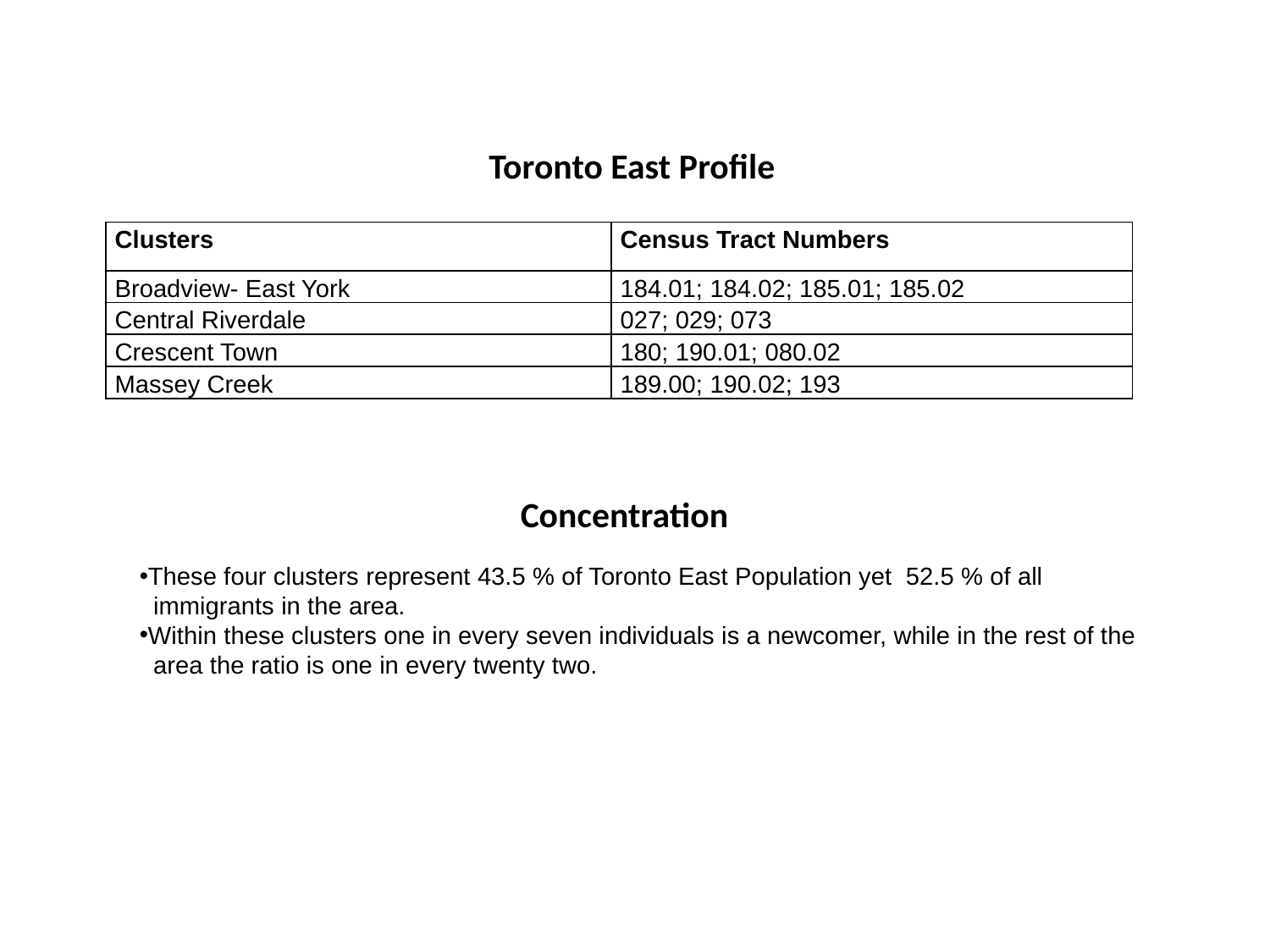

Toronto East Profile
| Clusters | Census Tract Numbers |
| --- | --- |
| Broadview- East York | 184.01; 184.02; 185.01; 185.02 |
| Central Riverdale | 027; 029; 073 |
| Crescent Town | 180; 190.01; 080.02 |
| Massey Creek | 189.00; 190.02; 193 |
			Concentration

These four clusters represent 43.5 % of Toronto East Population yet  52.5 % of all
  immigrants in the area.
Within these clusters one in every seven individuals is a newcomer, while in the rest of the
  area the ratio is one in every twenty two.